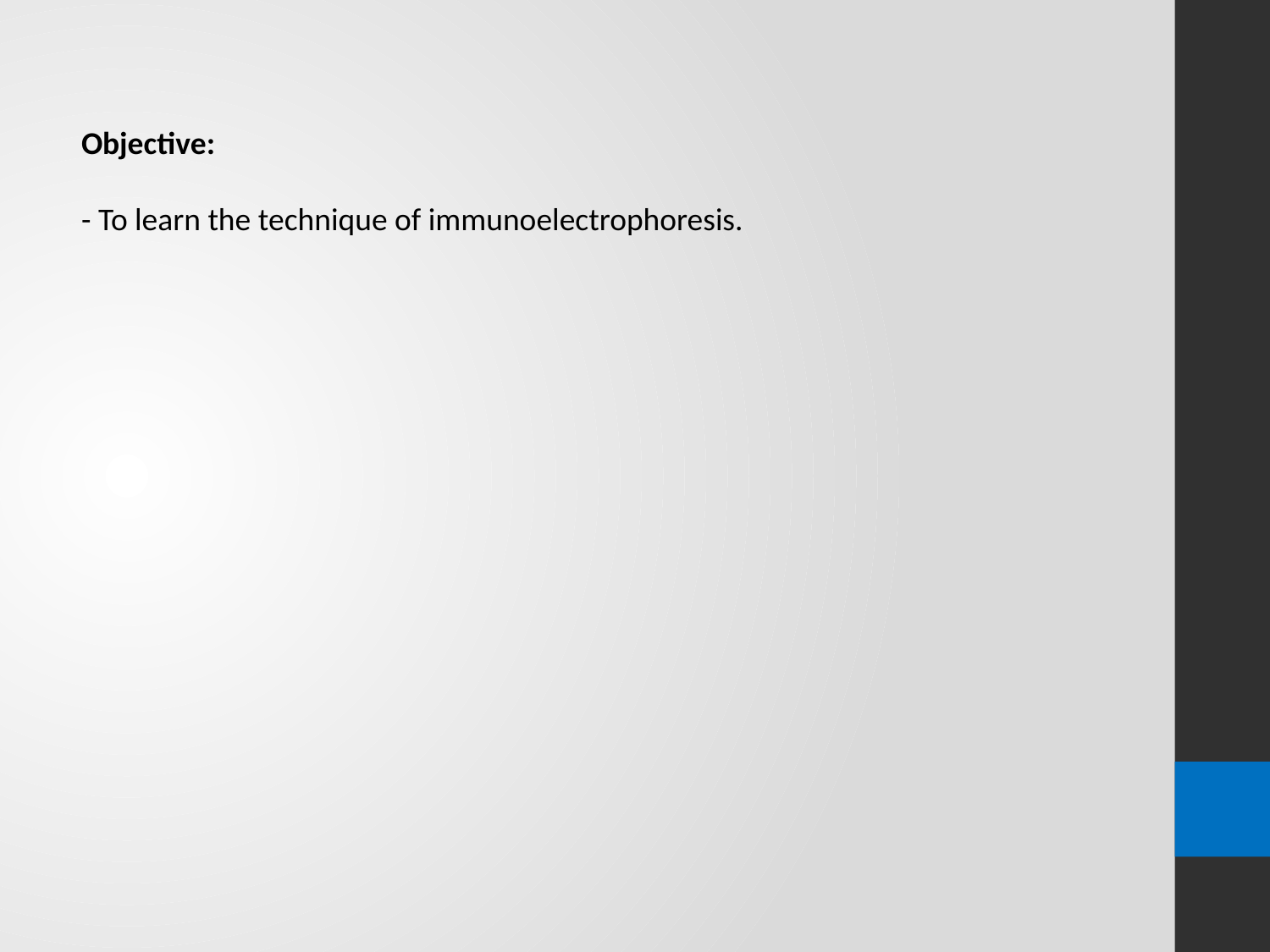

Objective:

- To learn the technique of immunoelectrophoresis.